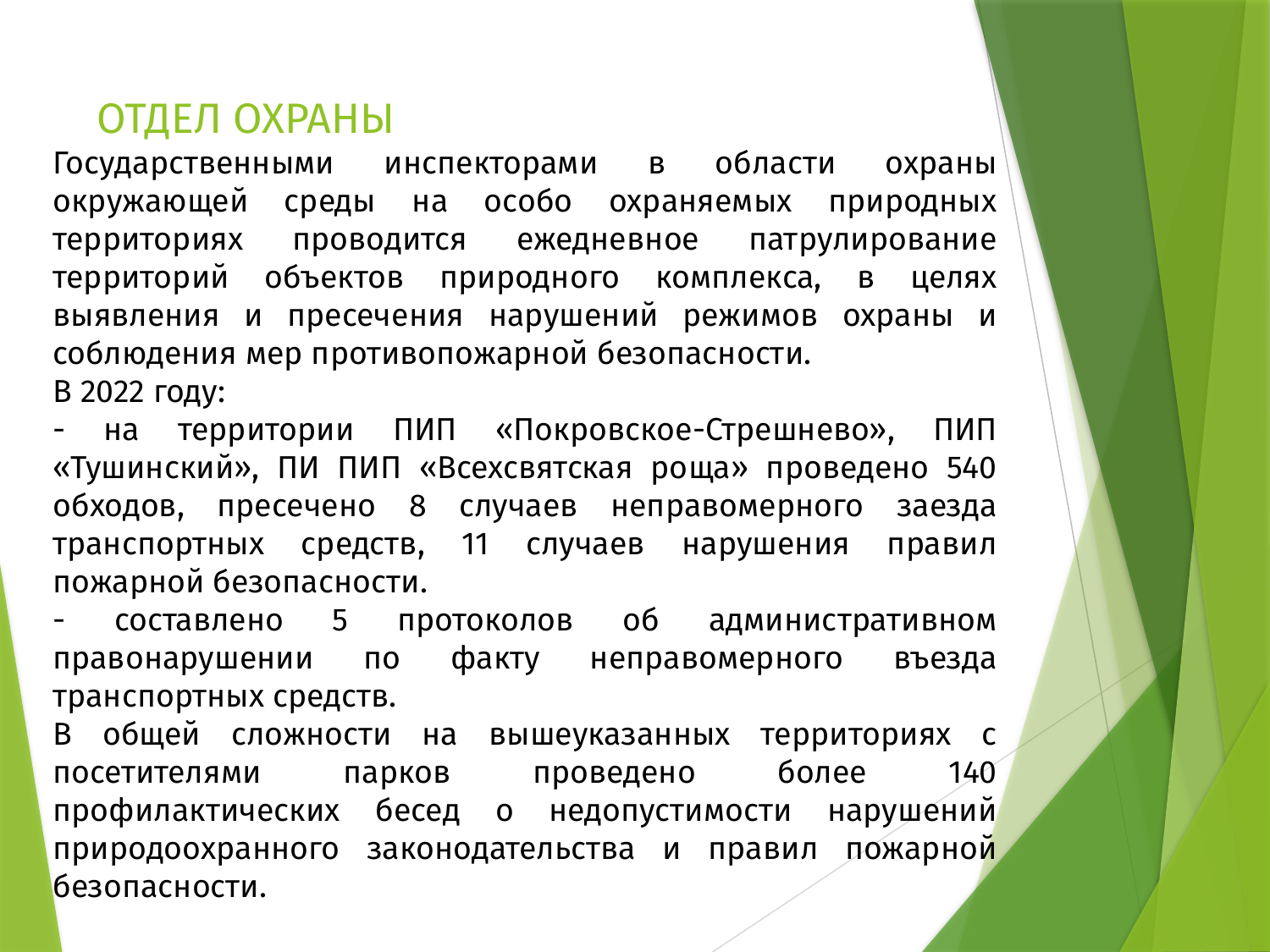

# ОТДЕЛ ОХРАНЫ
Государственными инспекторами в области охраны окружающей среды на особо охраняемых природных территориях проводится ежедневное патрулирование территорий объектов природного комплекса, в целях выявления и пресечения нарушений режимов охраны и соблюдения мер противопожарной безопасности.
В 2022 году:
- на территории ПИП «Покровское-Стрешнево», ПИП «Тушинский», ПИ ПИП «Всехсвятская роща» проведено 540 обходов, пресечено 8 случаев неправомерного заезда транспортных средств, 11 случаев нарушения правил пожарной безопасности.
- составлено 5 протоколов об административном правонарушении по факту неправомерного въезда транспортных средств.
В общей сложности на вышеуказанных территориях с посетителями парков проведено более 140 профилактических бесед о недопустимости нарушений природоохранного законодательства и правил пожарной безопасности.